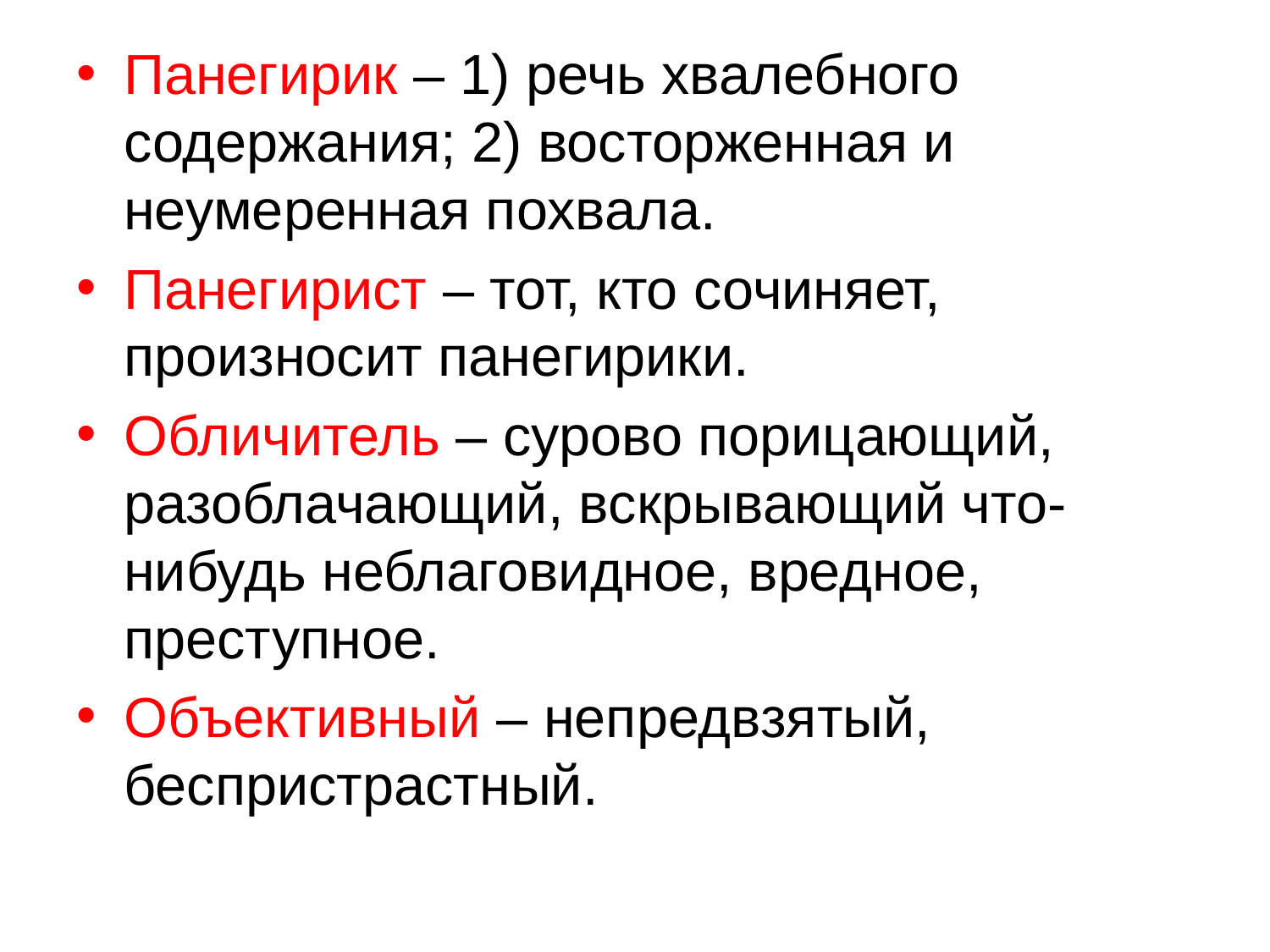

Панегирик – 1) речь хвалебного содержания; 2) восторженная и неумеренная похвала.
Панегирист – тот, кто сочиняет, произносит панегирики.
Обличитель – сурово порицающий, разоблачающий, вскрывающий что-нибудь неблаговидное, вредное, преступное.
Объективный – непредвзятый, беспристрастный.
#